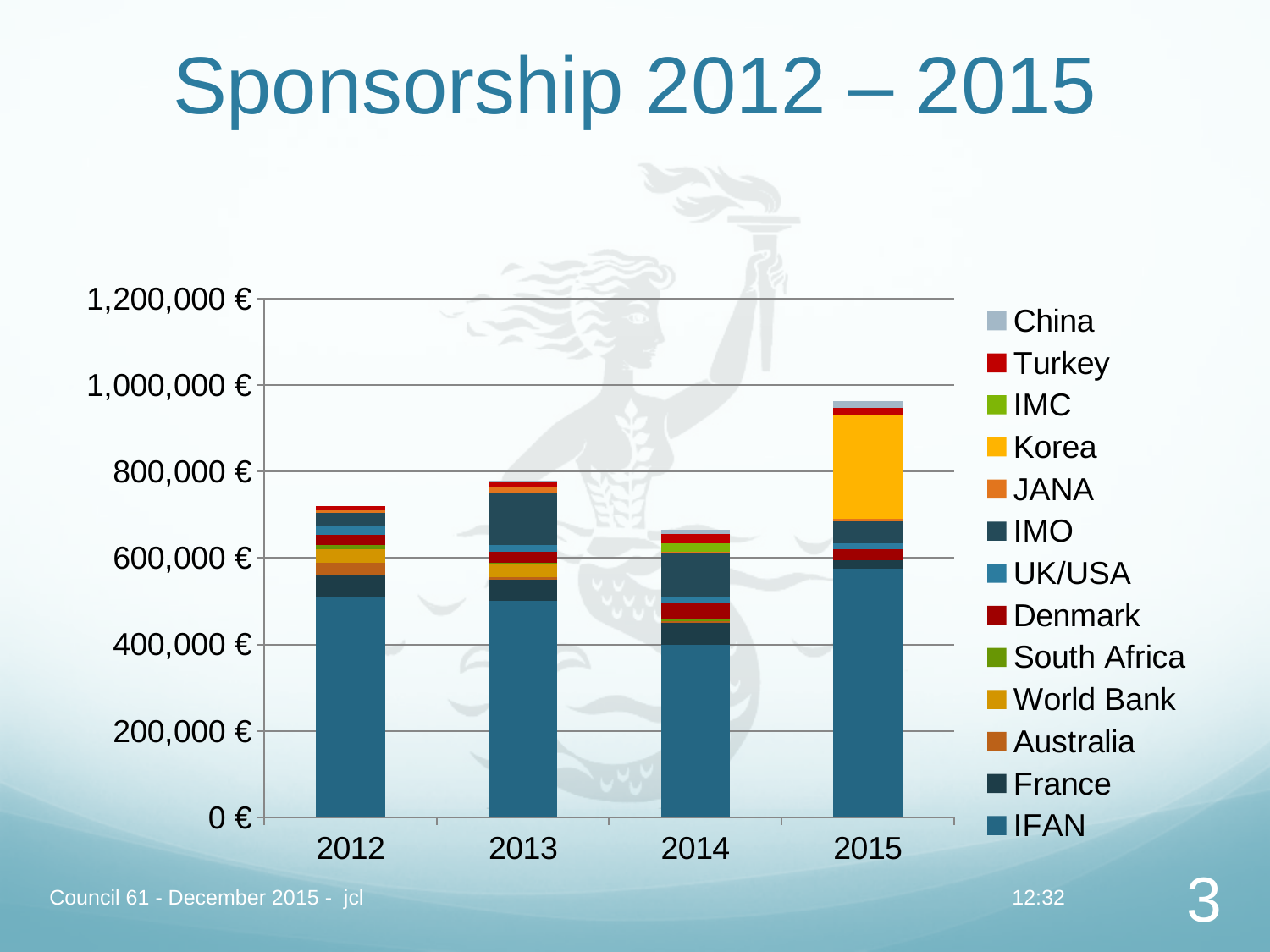

# Sponsorship 2012 – 2015

### Chart

| Category | IFAN | France | Australia | World Bank | South Africa | Denmark | UK/USA | IMO | JANA | Korea | IMC | Turkey | China |
|---|---|---|---|---|---|---|---|---|---|---|---|---|---|
| 2012 | 509515.0 | 50000.0 | 30000.0 | 30000.0 | 10000.0 | 25000.0 | 20000.0 | 30000.0 | 5000.0 | 0.0 | 0.0 | 10000.0 | 0.0 |
| 2013 | 500000.0 | 50000.0 | 5000.0 | 30000.0 | 5000.0 | 25000.0 | 15000.0 | 120000.0 | 14400.0 | 0.0 | 0.0 | 10000.0 | 5000.0 |
| 2014 | 400000.0 | 50000.0 | 5000.0 | 0.0 | 5000.0 | 35000.0 | 15000.0 | 100000.0 | 5000.0 | 0.0 | 20000.0 | 20000.0 | 10000.0 |
| 2015 | 575000.0 | 20000.0 | 0.0 | 0.0 | 0.0 | 25000.0 | 15000.0 | 50000.0 | 5000.0 | 242456.0 | 0.0 | 15000.0 | 15000.0 |
Council 61 - December 2015 -  jcl
12:32
3